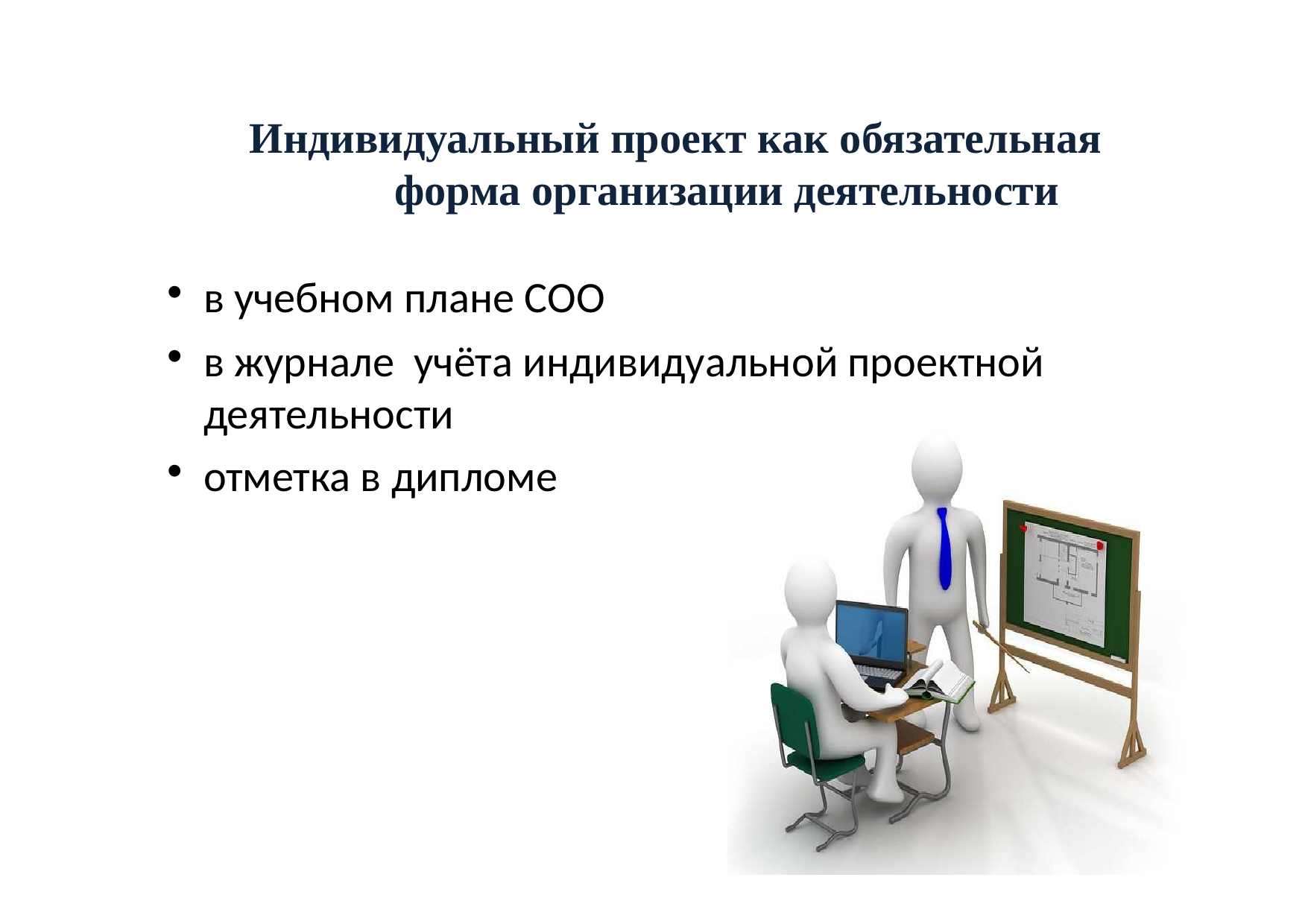

# Индивидуальный проект как обязательная  форма организации деятельности
в учебном плане СОО
в журнале  учёта индивидуальной проектной деятельности
отметка в дипломе